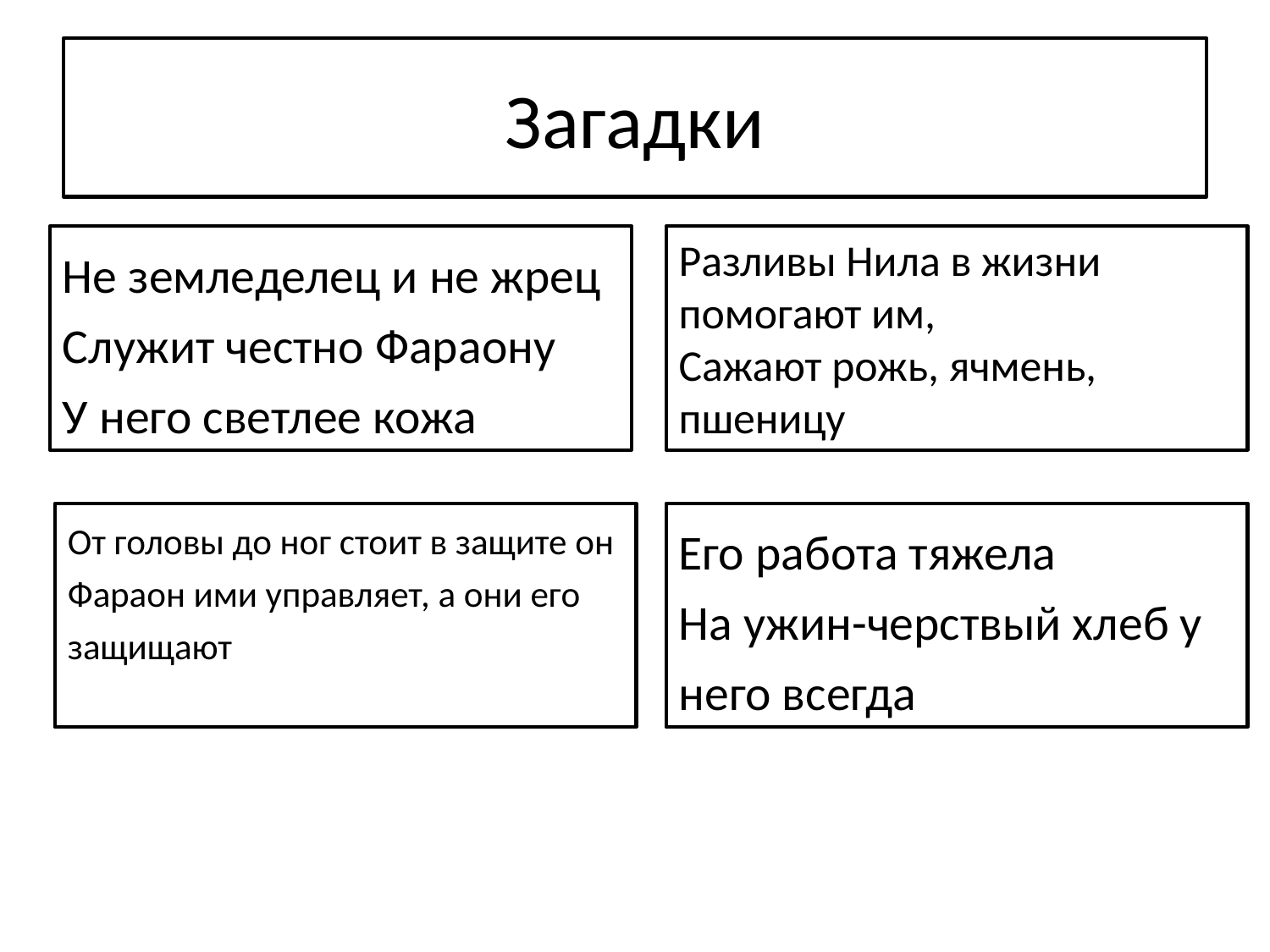

# Загадки
Не земледелец и не жрец
Служит честно Фараону
У него светлее кожа
Разливы Нила в жизни помогают им,
Сажают рожь, ячмень, пшеницу
От головы до ног стоит в защите он
Фараон ими управляет, а они его защищают
Его работа тяжела
На ужин-черствый хлеб у него всегда